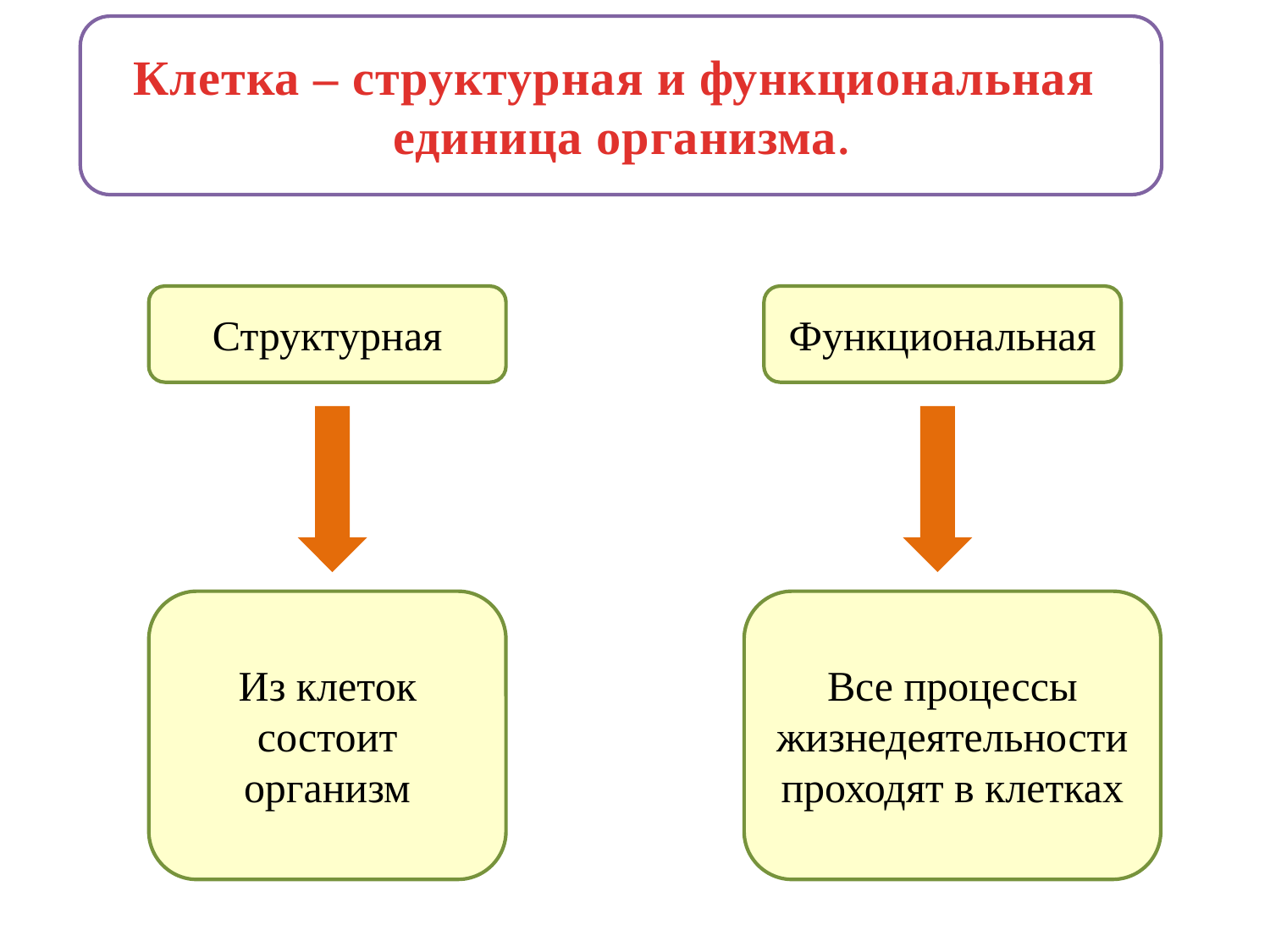

Клетка – структурная и функциональная
единица организма.
Структурная
Функциональная

Из клеток состоит организм
Все процессы жизнедеятельности проходят в клетках